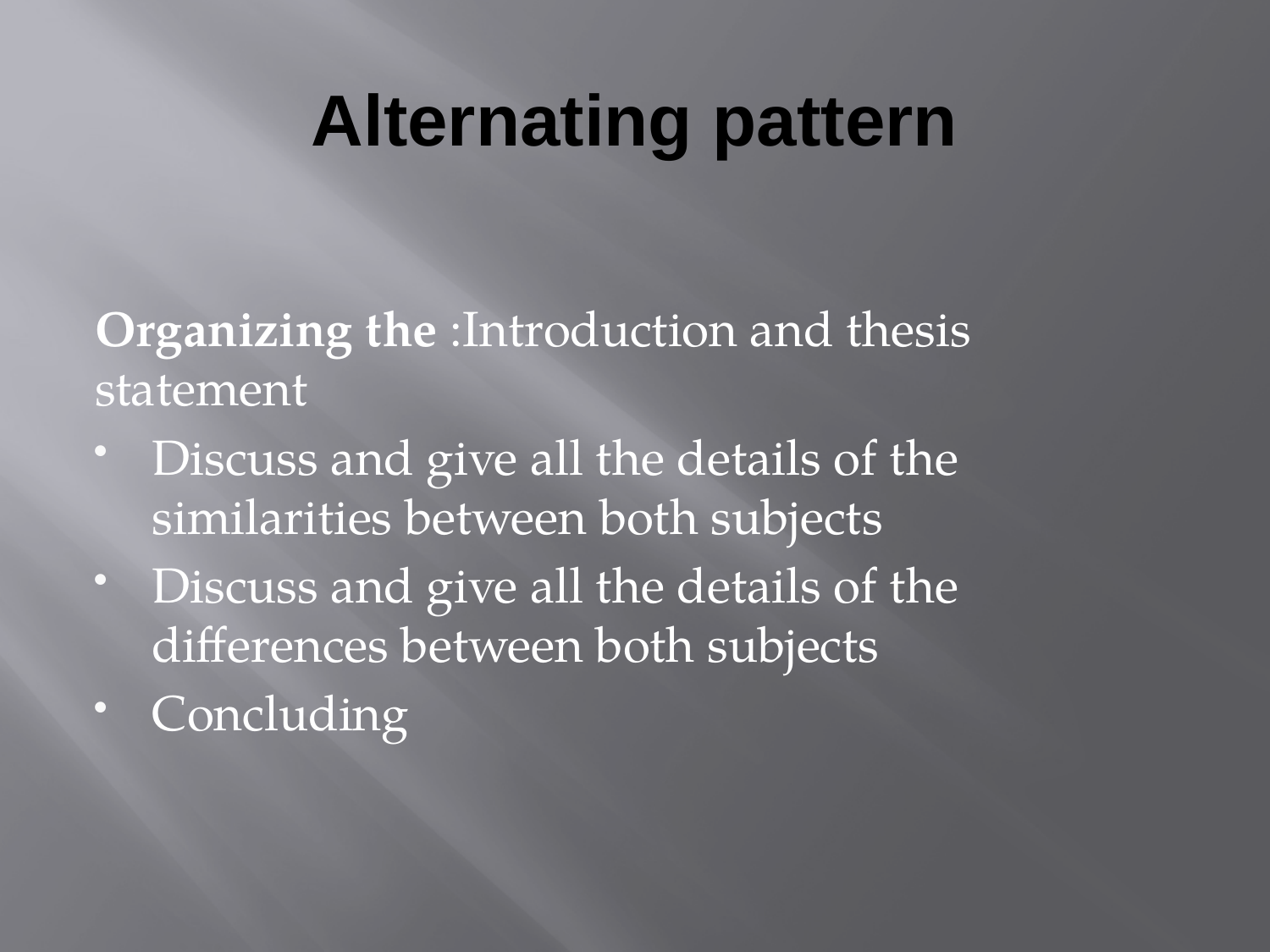

# Alternating pattern

Organizing the :Introduction and thesis statement
Discuss and give all the details of the similarities between both subjects
Discuss and give all the details of the differences between both subjects
Concluding